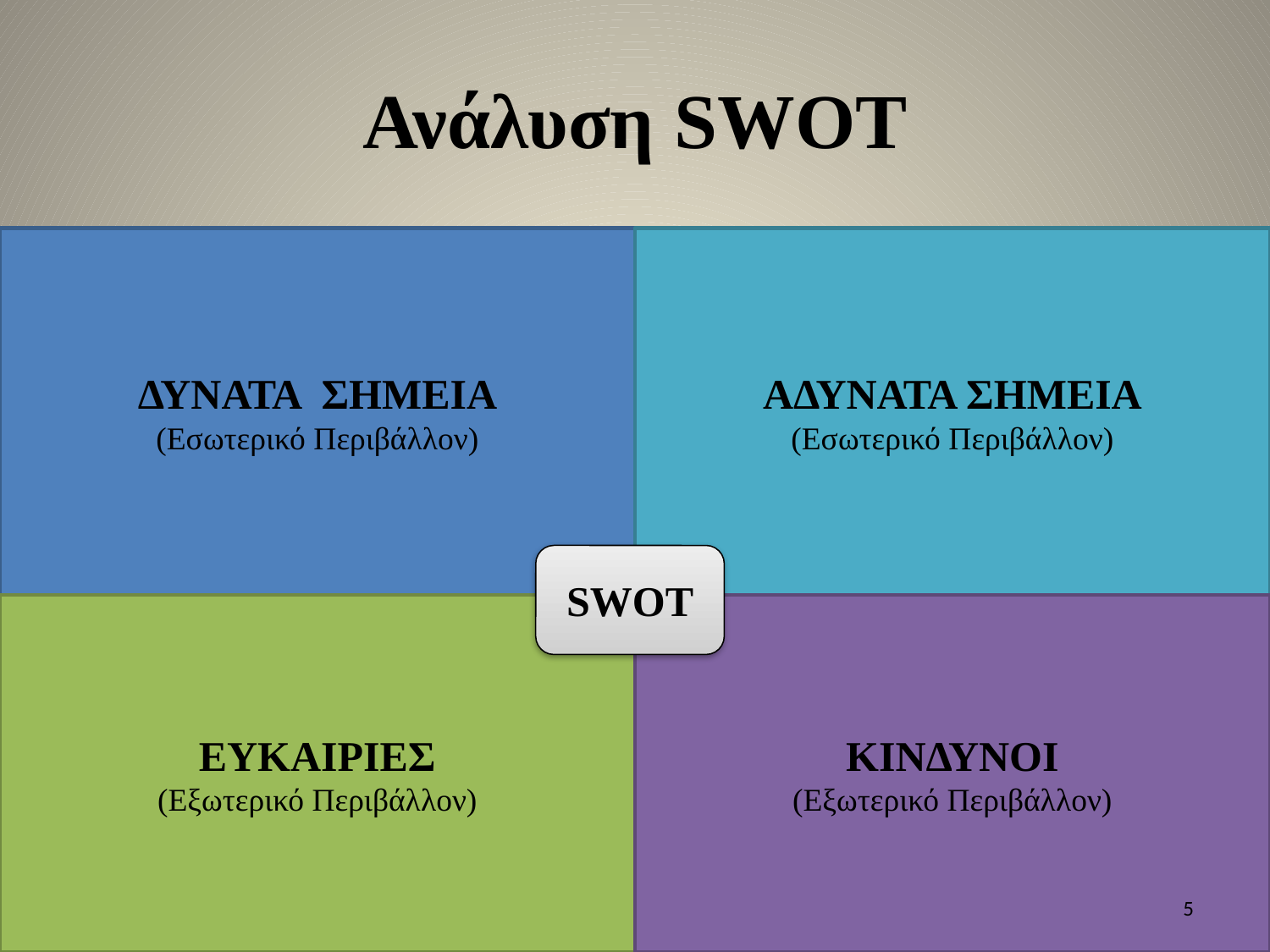

# Ανάλυση SWOT

ΔΥΝΑΤΑ  ΣΗΜΕΙΑ
(Εσωτερικό Περιβάλλον)
ΑΔΥΝΑΤΑ ΣΗΜΕΙΑ
(Εσωτερικό Περιβάλλον)
SWOT
ΕΥΚΑΙΡΙΕΣ
(Εξωτερικό Περιβάλλον)
ΚΙΝΔΥΝΟΙ
(Εξωτερικό Περιβάλλον)
5